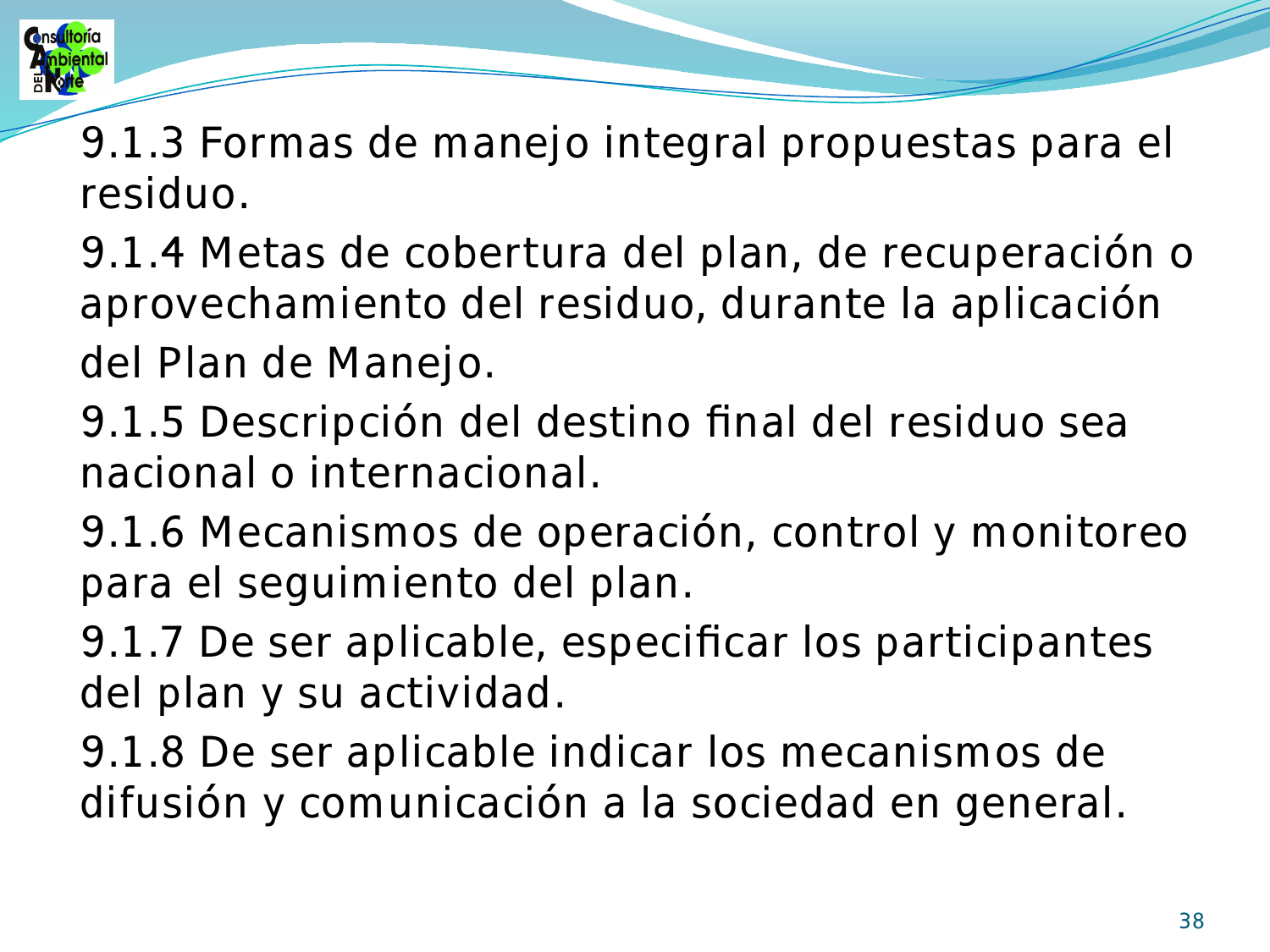

9.1.3 Formas de manejo integral propuestas para el residuo.
9.1.4 Metas de cobertura del plan, de recuperación o aprovechamiento del residuo, durante la aplicación
del Plan de Manejo.
9.1.5 Descripción del destino final del residuo sea nacional o internacional.
9.1.6 Mecanismos de operación, control y monitoreo para el seguimiento del plan.
9.1.7 De ser aplicable, especificar los participantes del plan y su actividad.
9.1.8 De ser aplicable indicar los mecanismos de difusión y comunicación a la sociedad en general.

38